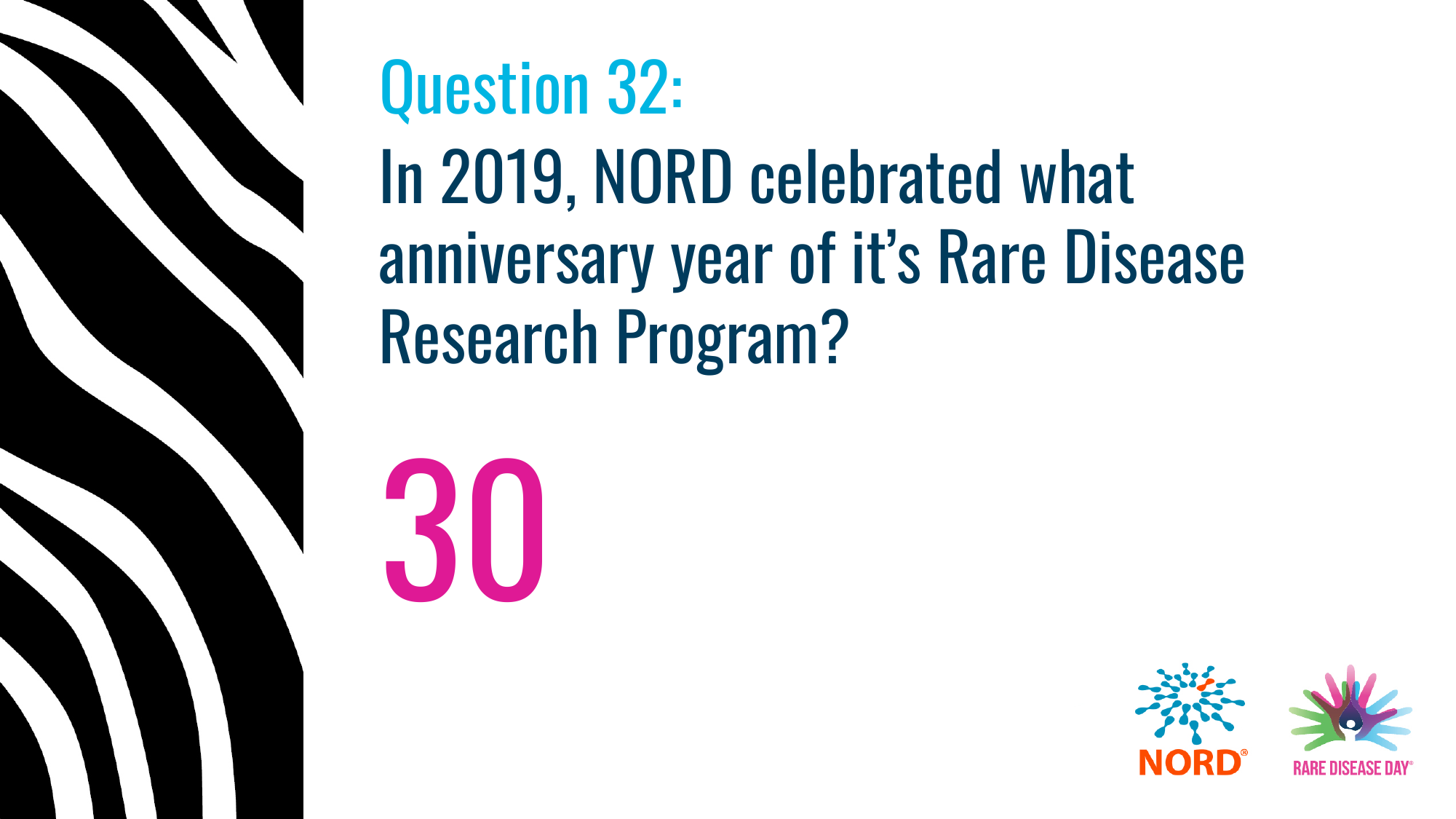

# Question 32:
In 2019, NORD celebrated what anniversary year of it’s Rare Disease Research Program?
30